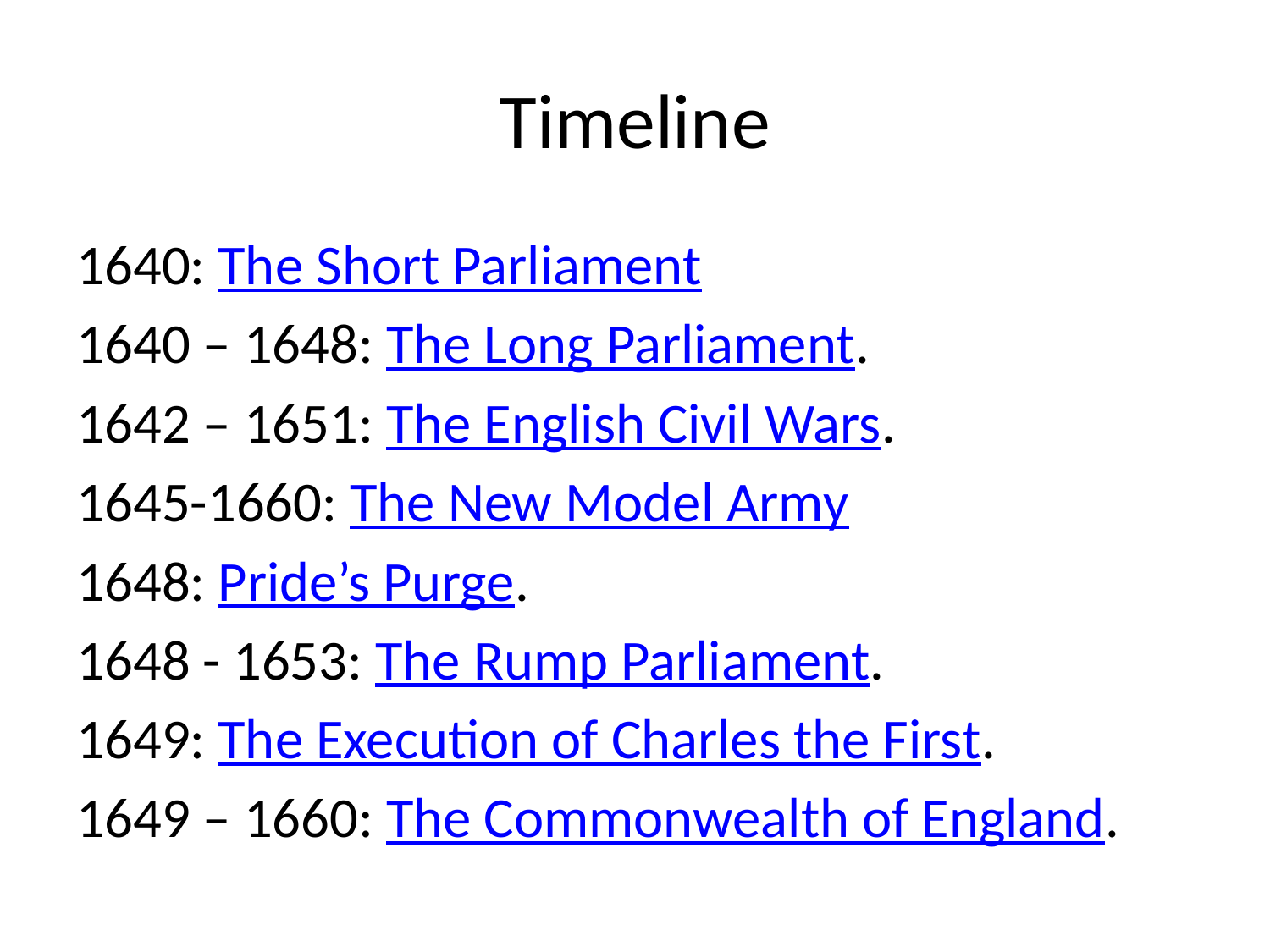

# Timeline
1640: The Short Parliament
1640 – 1648: The Long Parliament.
1642 – 1651: The English Civil Wars.
1645-1660: The New Model Army
1648: Pride’s Purge.
1648 - 1653: The Rump Parliament.
1649: The Execution of Charles the First.
1649 – 1660: The Commonwealth of England.